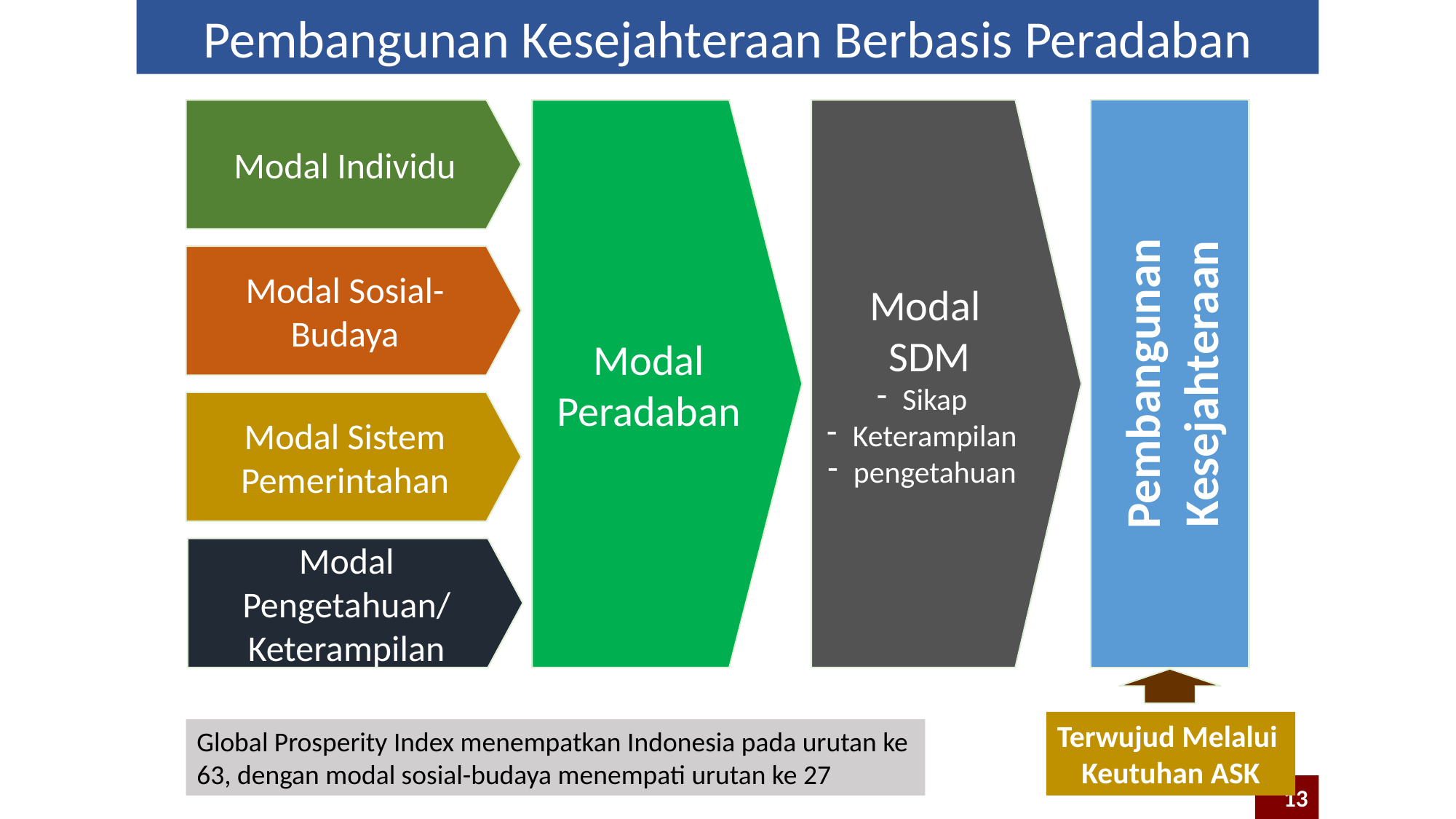

Pembangunan Kesejahteraan Berbasis Peradaban
Modal Individu
Modal Peradaban
Modal
SDM
Sikap
Keterampilan
pengetahuan
Pembangunan Kesejahteraan
Modal Sosial-Budaya
Modal Sistem Pemerintahan
Modal Pengetahuan/
Keterampilan

Terwujud Melalui
Keutuhan ASK
Global Prosperity Index menempatkan Indonesia pada urutan ke 63, dengan modal sosial-budaya menempati urutan ke 27
13